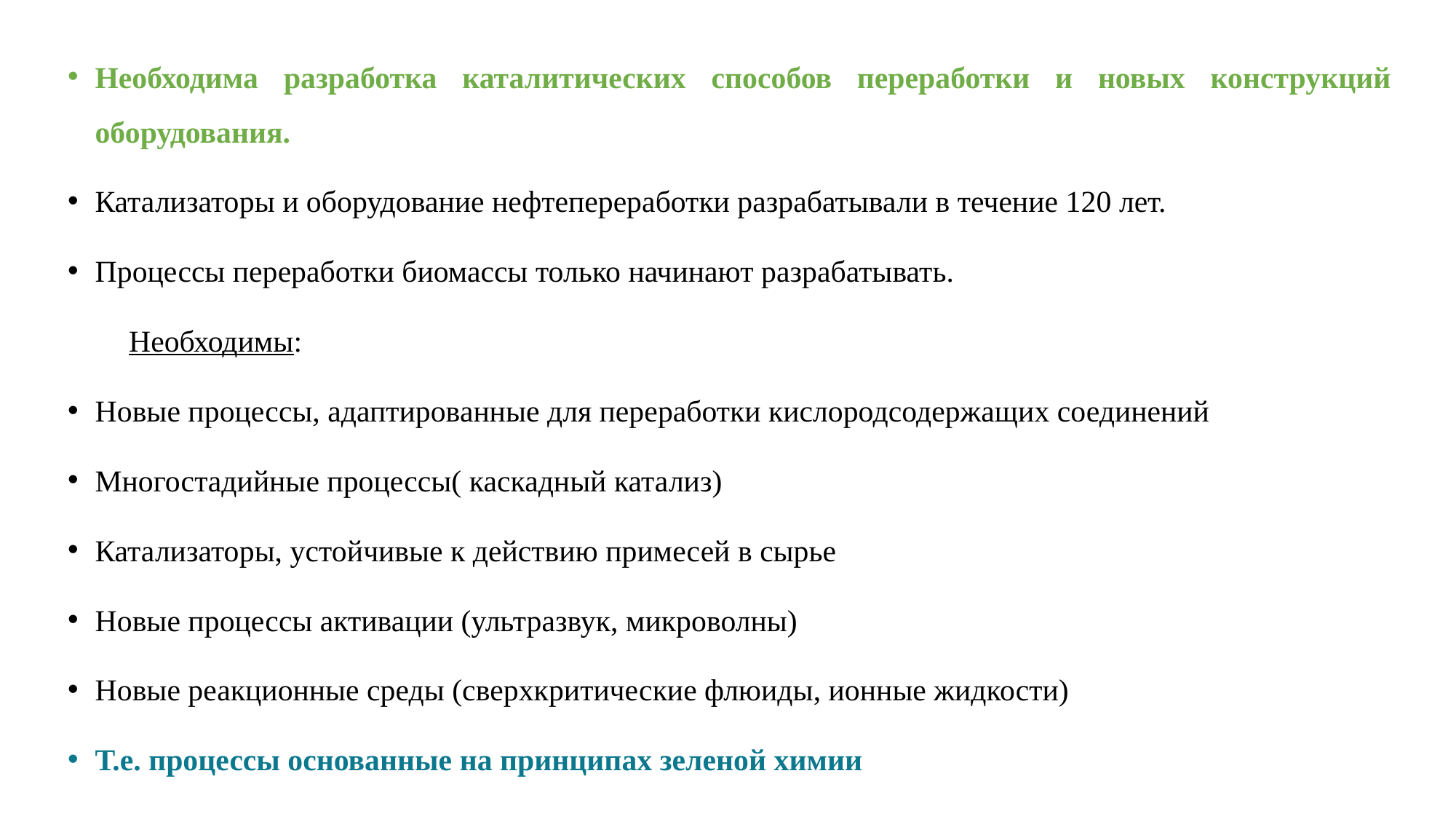

Необходима разработка каталитических способов переработки и новых конструкций оборудования.
Катализаторы и оборудование нефтепереработки разрабатывали в течение 120 лет.
Процессы переработки биомассы только начинают разрабатывать.
        Необходимы:
Новые процессы, адаптированные для переработки кислородсодержащих соединений
Многостадийные процессы( каскадный катализ)
Катализаторы, устойчивые к действию примесей в сырье
Новые процессы активации (ультразвук, микроволны)
Новые реакционные среды (сверхкритические флюиды, ионные жидкости)
Т.е. процессы основанные на принципах зеленой химии